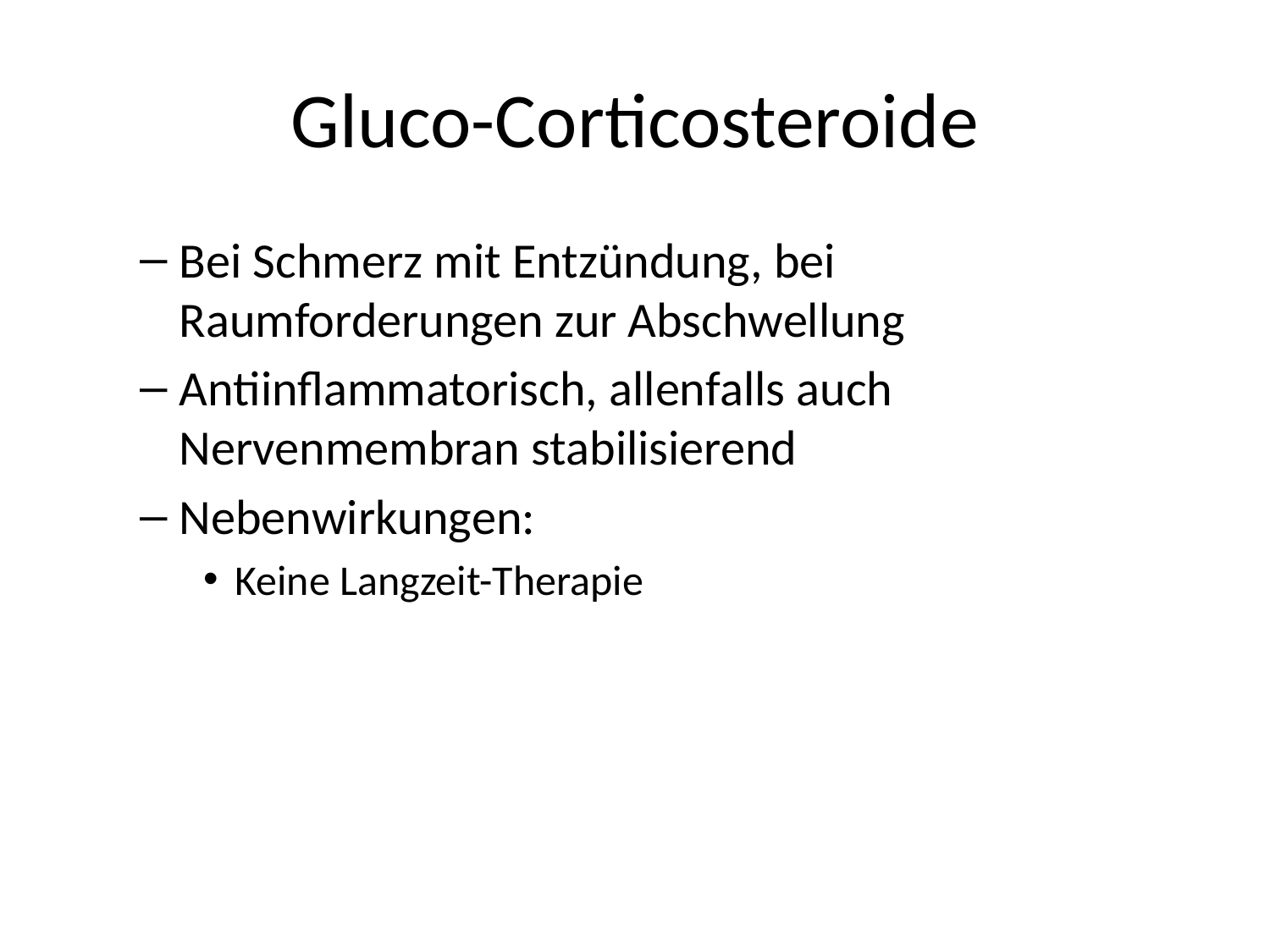

# Gluco-Corticosteroide
Bei Schmerz mit Entzündung, bei Raumforderungen zur Abschwellung
Antiinflammatorisch, allenfalls auch Nervenmembran stabilisierend
Nebenwirkungen:
Keine Langzeit-Therapie